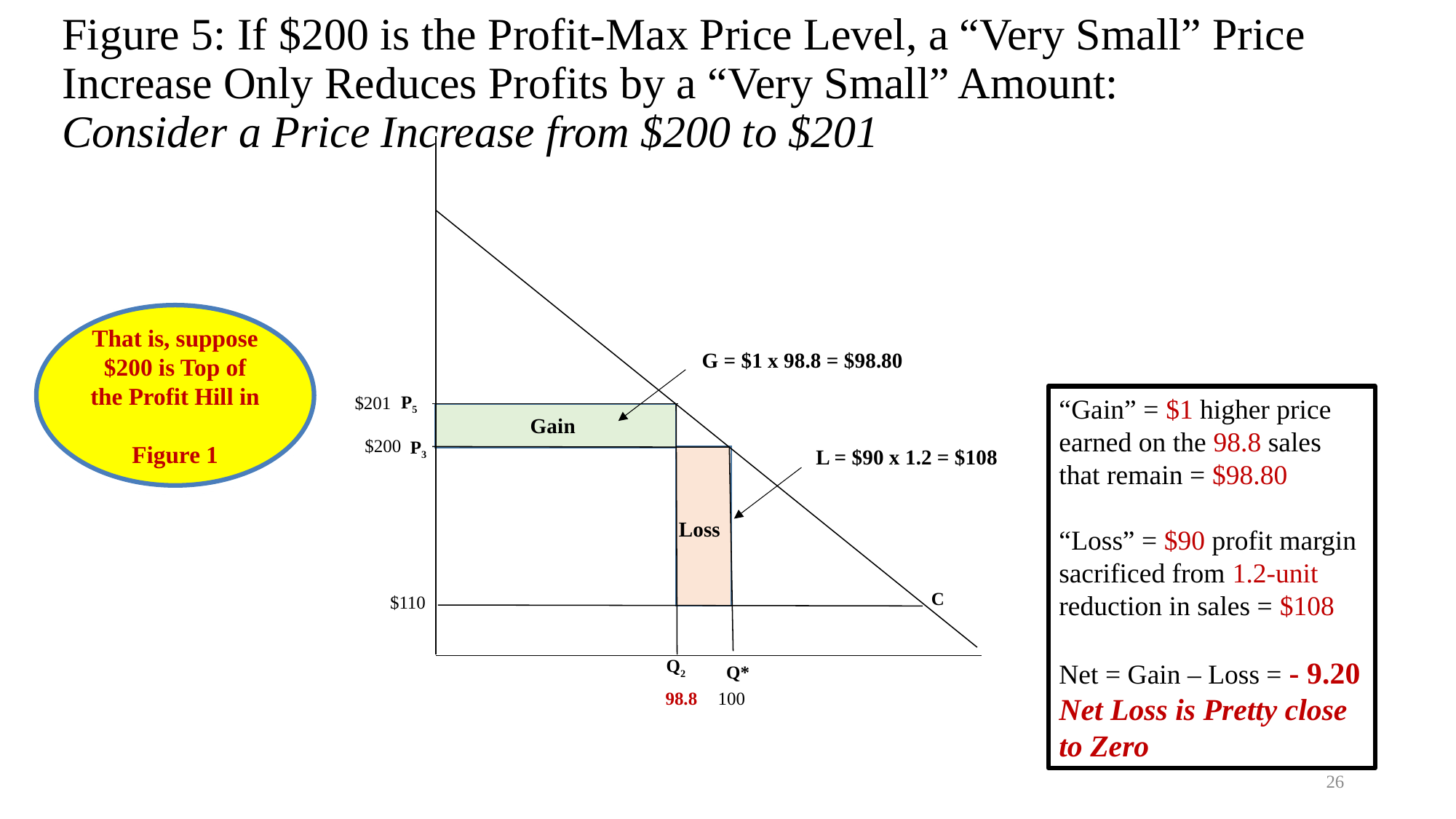

Figure 5: If $200 is the Profit-Max Price Level, a “Very Small” Price Increase Only Reduces Profits by a “Very Small” Amount:
Consider a Price Increase from $200 to $201
G = $1 x 98.8 = $98.80
Gain
L = $90 x 1.2 = $108
Loss
P5
$201
$200
P3
$110
Q2

Q*

98.8
100
C

That is, suppose $200 is Top of the Profit Hill in
Figure 1
“Gain” = $1 higher price earned on the 98.8 sales that remain = $98.80

“Loss” = $90 profit margin sacrificed from 1.2-unit reduction in sales = $108

Net = Gain – Loss = - 9.20
Net Loss is Pretty close to Zero
26